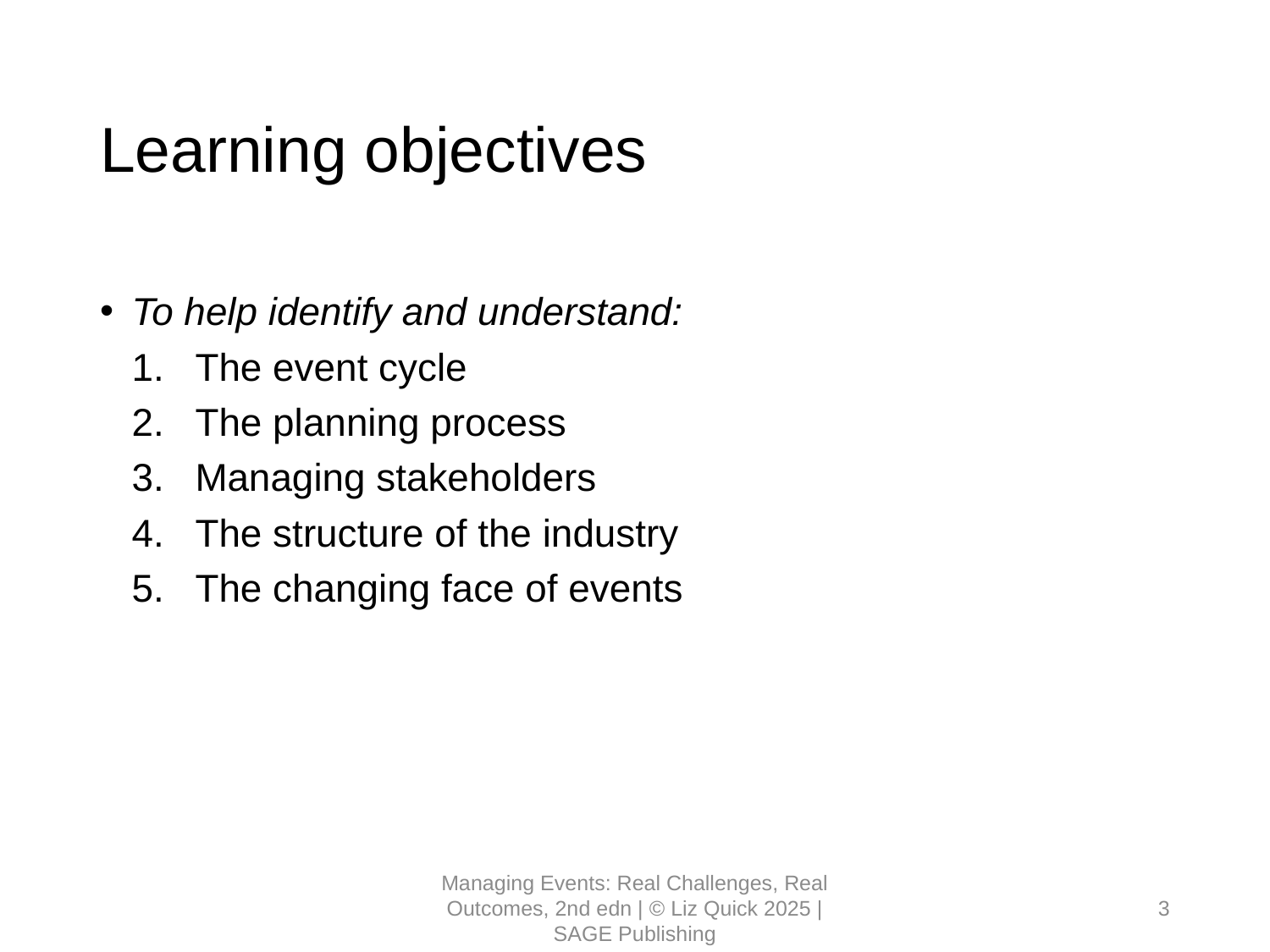

# Learning objectives
To help identify and understand:
The event cycle
The planning process
Managing stakeholders
The structure of the industry
The changing face of events
Managing Events: Real Challenges, Real Outcomes, 2nd edn | © Liz Quick 2025 | SAGE Publishing
3